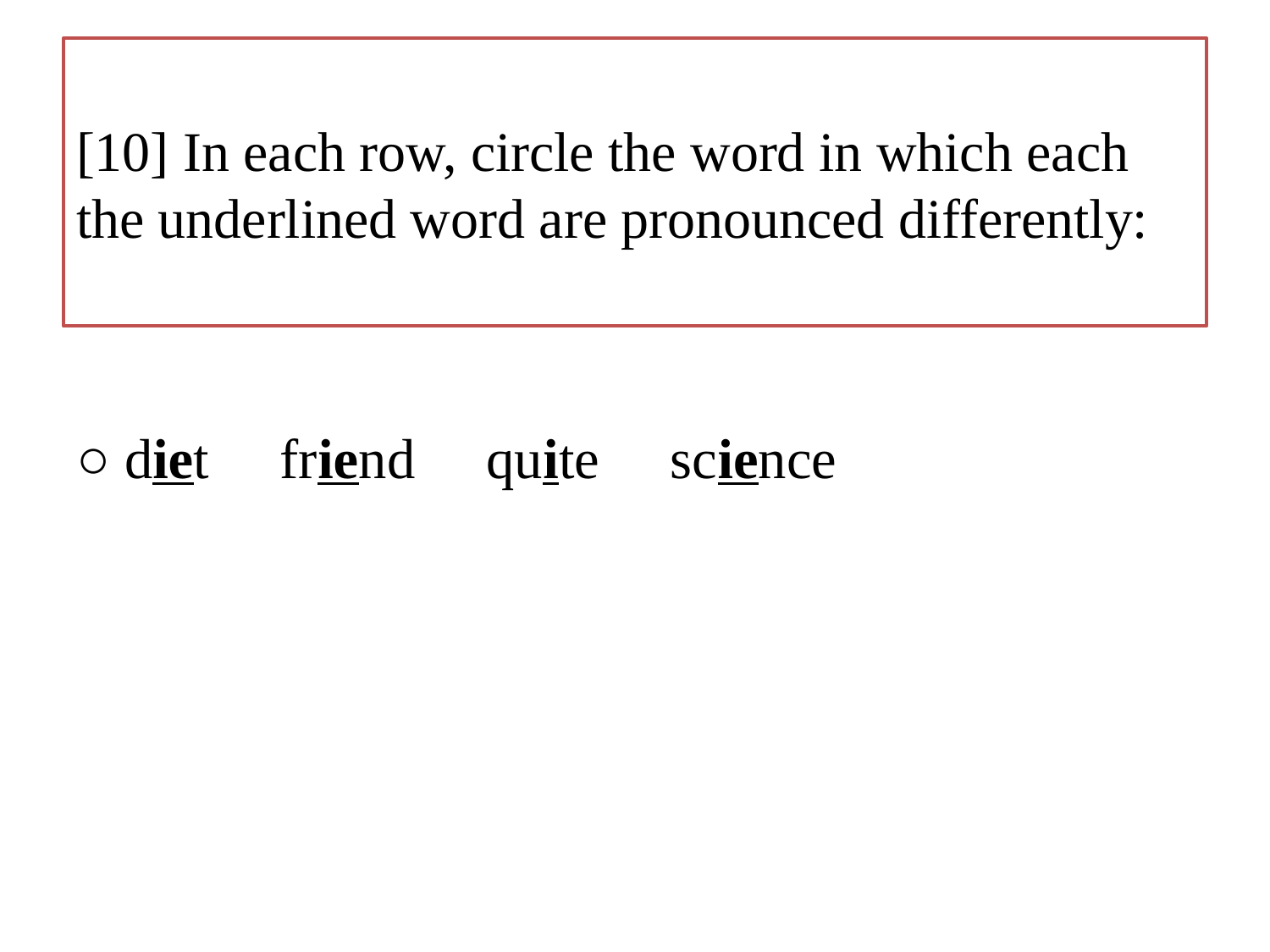

# [10] In each row, circle the word in which each the underlined word are pronounced differently:
○ diet     friend     quite     science